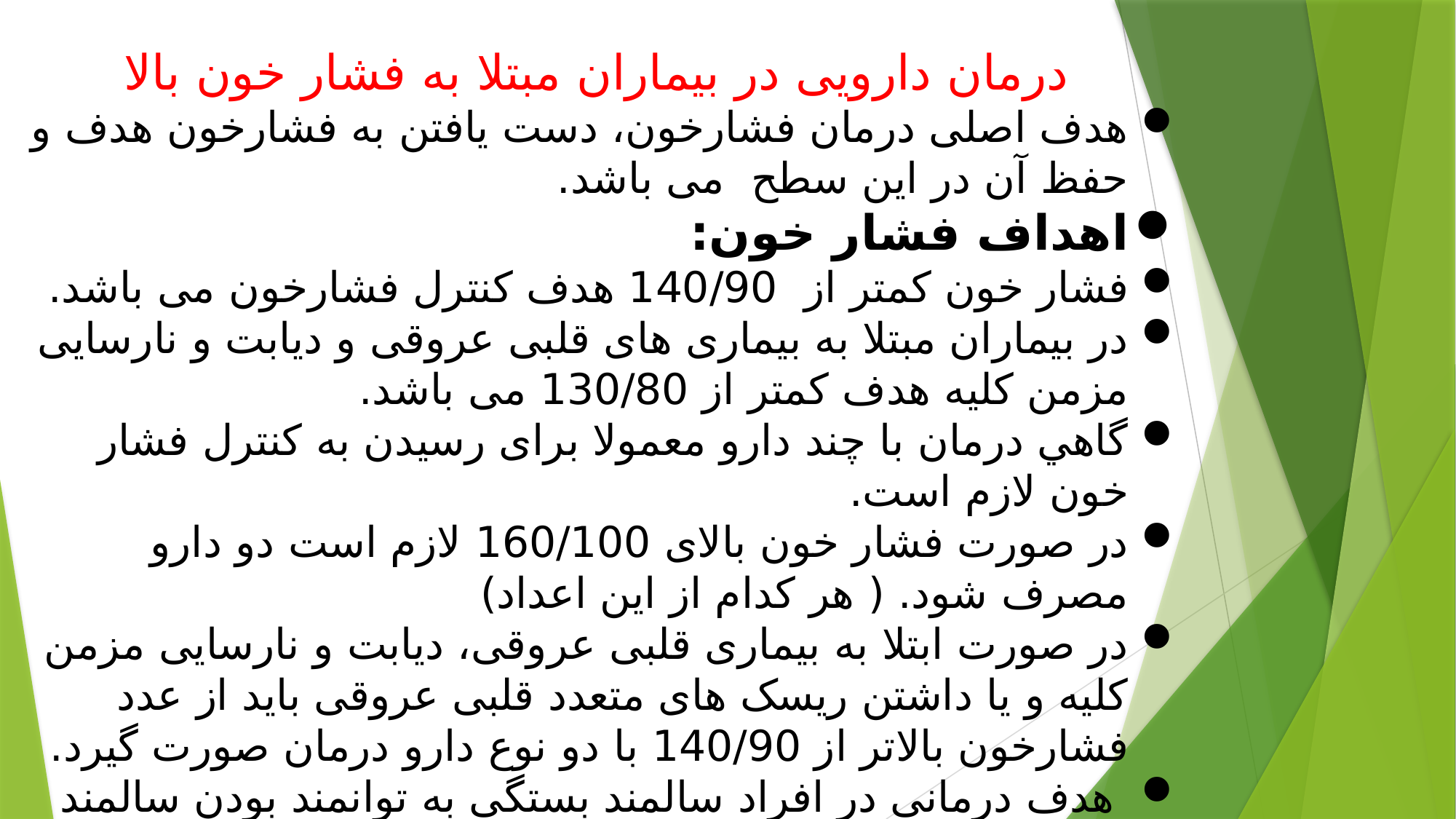

درمان دارویی در بیماران مبتلا به فشار خون بالا
هدف اصلی درمان فشارخون، دست یافتن به فشارخون هدف و حفظ آن در این سطح  می باشد.
اهداف فشار خون:
فشار خون کمتر از  140/90 هدف کنترل فشارخون می باشد.
در بیماران مبتلا به بیماری های قلبی عروقی و دیابت و نارسایی مزمن کلیه هدف کمتر از 130/80 می باشد.
گاهي درمان با چند دارو معمولا برای رسیدن به کنترل فشار خون لازم است.
در صورت فشار خون بالای 160/100 لازم است دو دارو مصرف شود. ( هر کدام از این اعداد)
در صورت ابتلا به بیماری قلبی عروقی، دیابت و نارسایی مزمن کلیه و یا داشتن ریسک های متعدد قلبی عروقی باید از عدد فشارخون بالاتر از 140/90 با دو نوع دارو درمان صورت گیرد.
 هدف درمانی در افراد سالمند بستگی به توانمند بودن سالمند دارد چنانچه سالمند توانمند باشد معیار 140/90 است و چنانچه سالمند توانمند نباشد معیار 150/90 می باشد.
در افراد مسن فشار دیاستول از 70 میلی متر جیوه کمتر نشود.